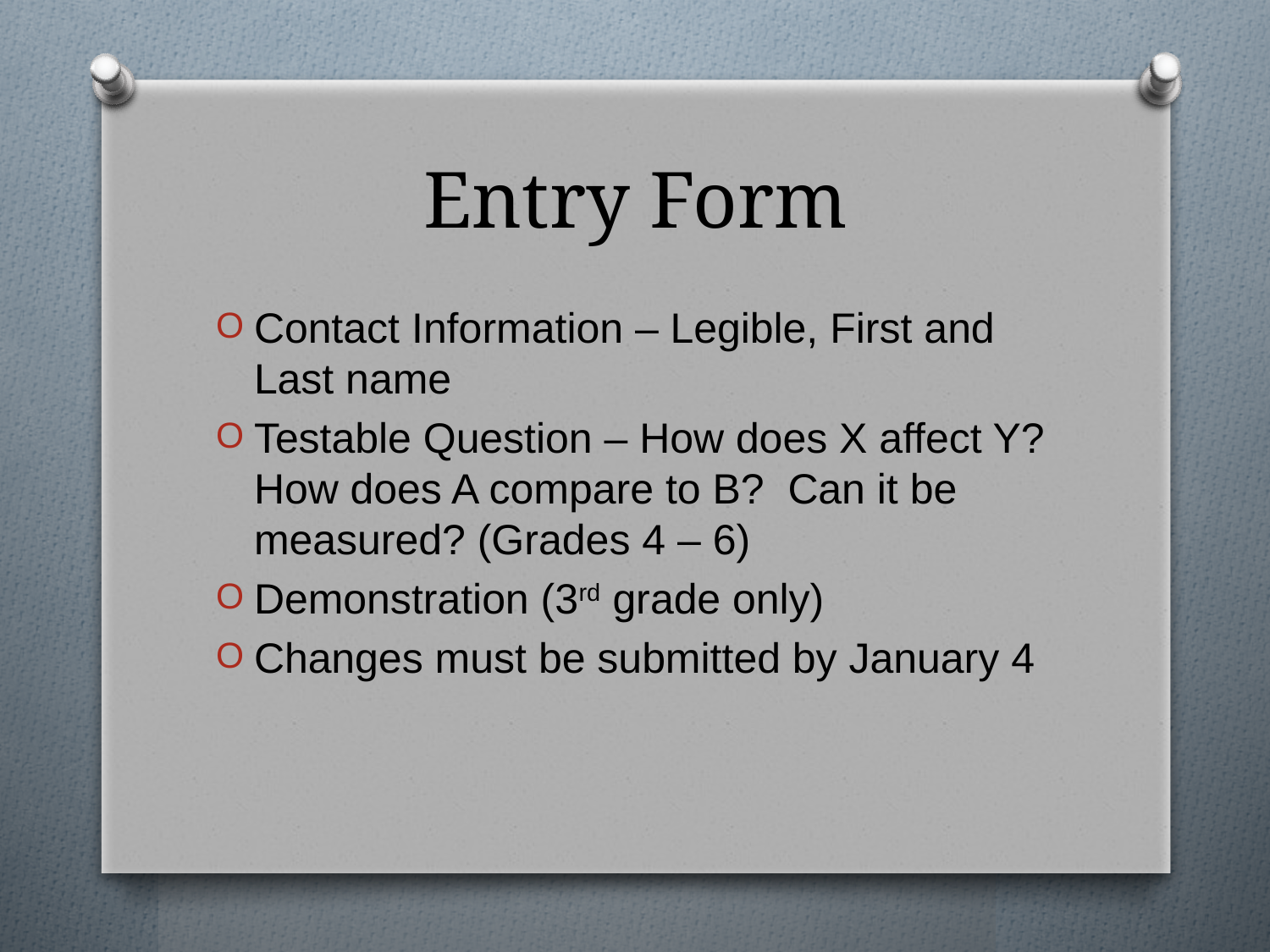

# Entry Form
Contact Information – Legible, First and Last name
Testable Question – How does X affect Y? How does A compare to B?  Can it be measured? (Grades 4 – 6)
Demonstration (3rd grade only)
Changes must be submitted by January 4